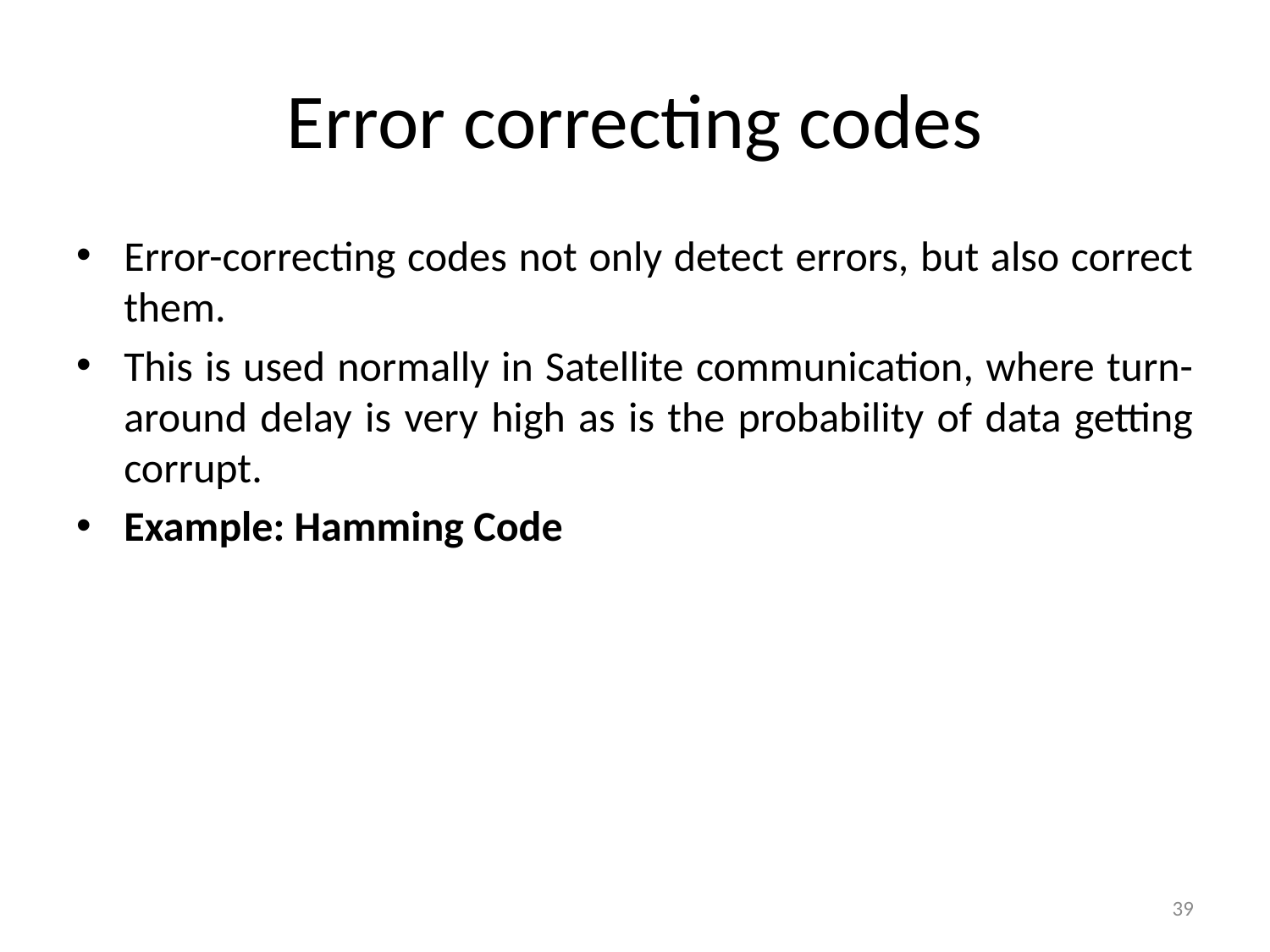

# Error correcting codes
Error-correcting codes not only detect errors, but also correct them.
This is used normally in Satellite communication, where turn-around delay is very high as is the probability of data getting corrupt.
Example: Hamming Code
39